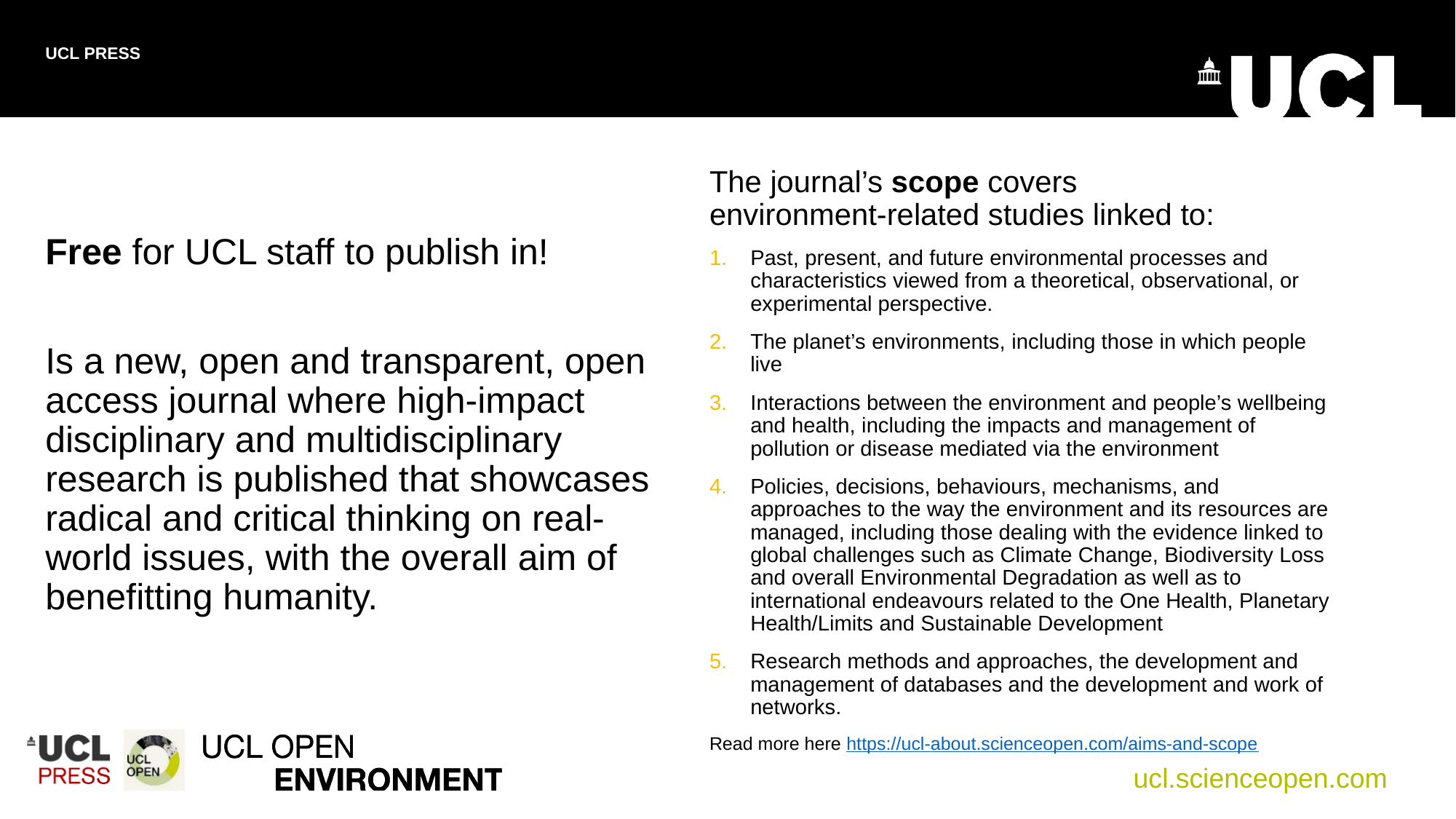

The journal’s scope covers
environment-related studies linked to:
Past, present, and future environmental processes and characteristics viewed from a theoretical, observational, or experimental perspective.
The planet’s environments, including those in which people live
Interactions between the environment and people’s wellbeing and health, including the impacts and management of pollution or disease mediated via the environment
Policies, decisions, behaviours, mechanisms, and approaches to the way the environment and its resources are managed, including those dealing with the evidence linked to global challenges such as Climate Change, Biodiversity Loss and overall Environmental Degradation as well as to international endeavours related to the One Health, Planetary Health/Limits and Sustainable Development
Research methods and approaches, the development and management of databases and the development and work of networks.
Read more here https://ucl-about.scienceopen.com/aims-and-scope
Free for UCL staff to publish in!

Is a new, open and transparent, open access journal where high-impact disciplinary and multidisciplinary research is published that showcases radical and critical thinking on real-world issues, with the overall aim of benefitting humanity.